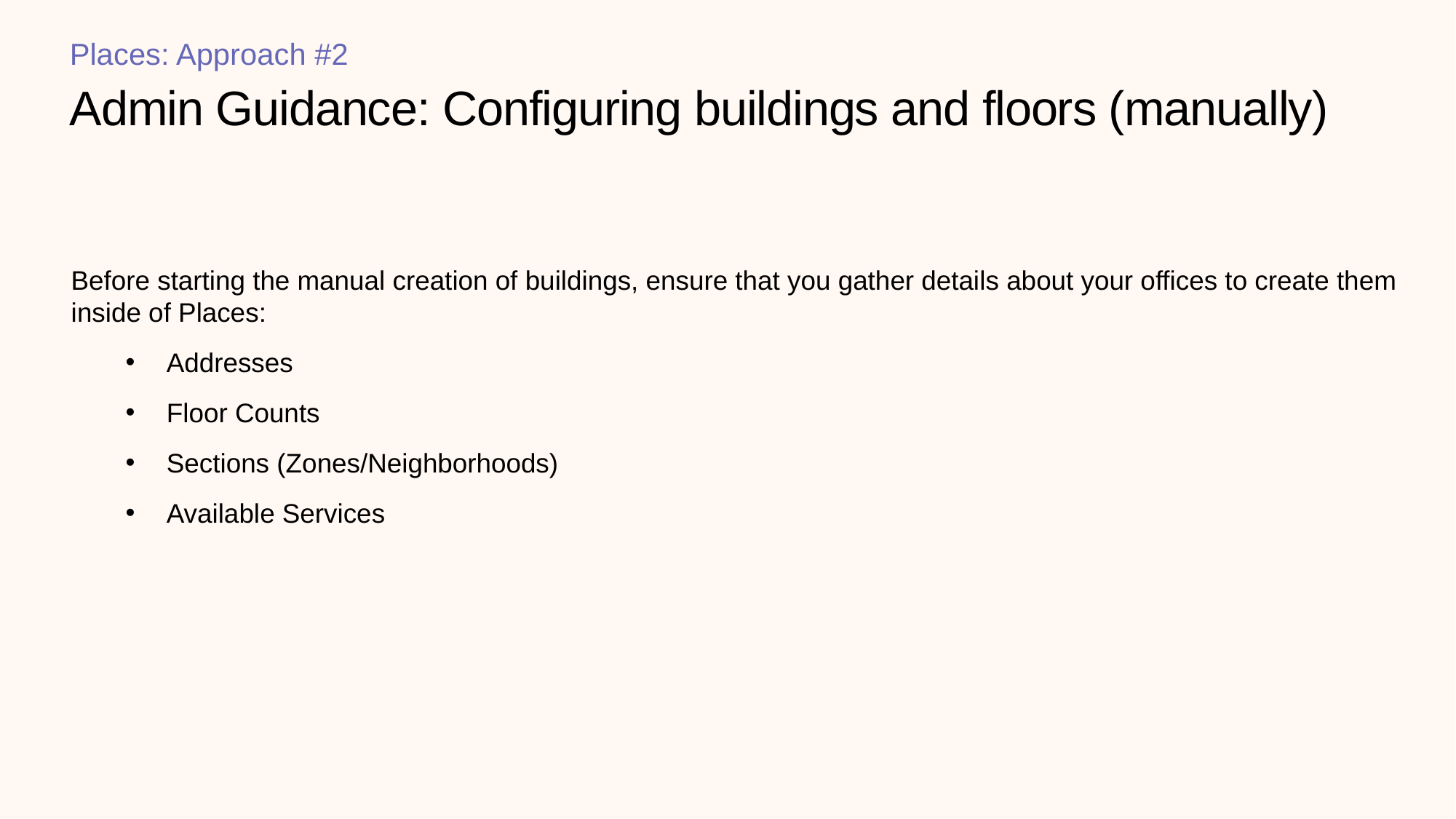

Places: Approach #2
Admin Guidance: Configuring buildings and floors (manually)
Before starting the manual creation of buildings, ensure that you gather details about your offices to create them inside of Places:
Addresses
Floor Counts
Sections (Zones/Neighborhoods)
Available Services